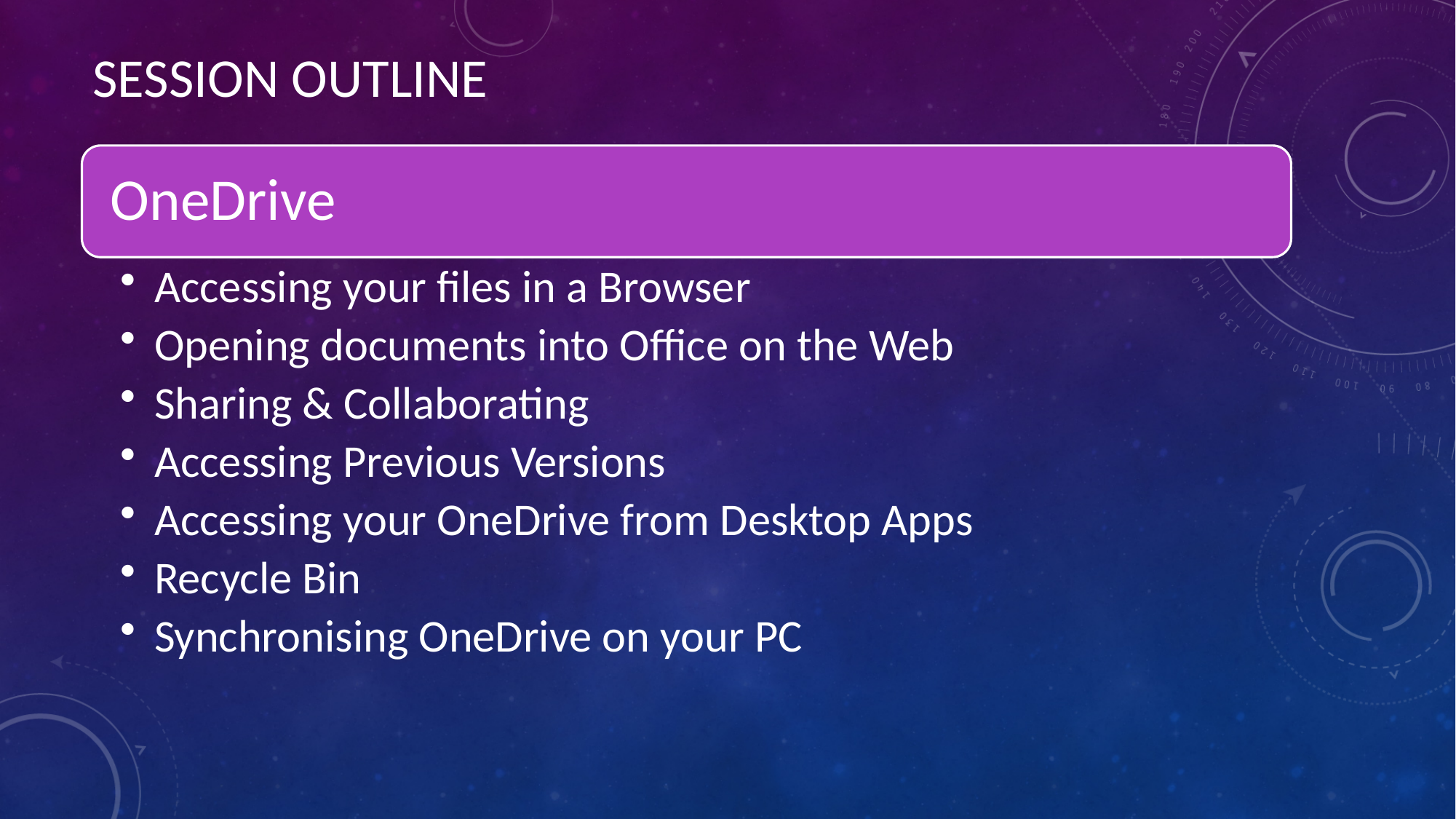

# Session Outline
OneDrive
Accessing your files in a Browser
Opening documents into Office on the Web
Sharing & Collaborating
Accessing Previous Versions
Accessing your OneDrive from Desktop Apps
Recycle Bin
Synchronising OneDrive on your PC